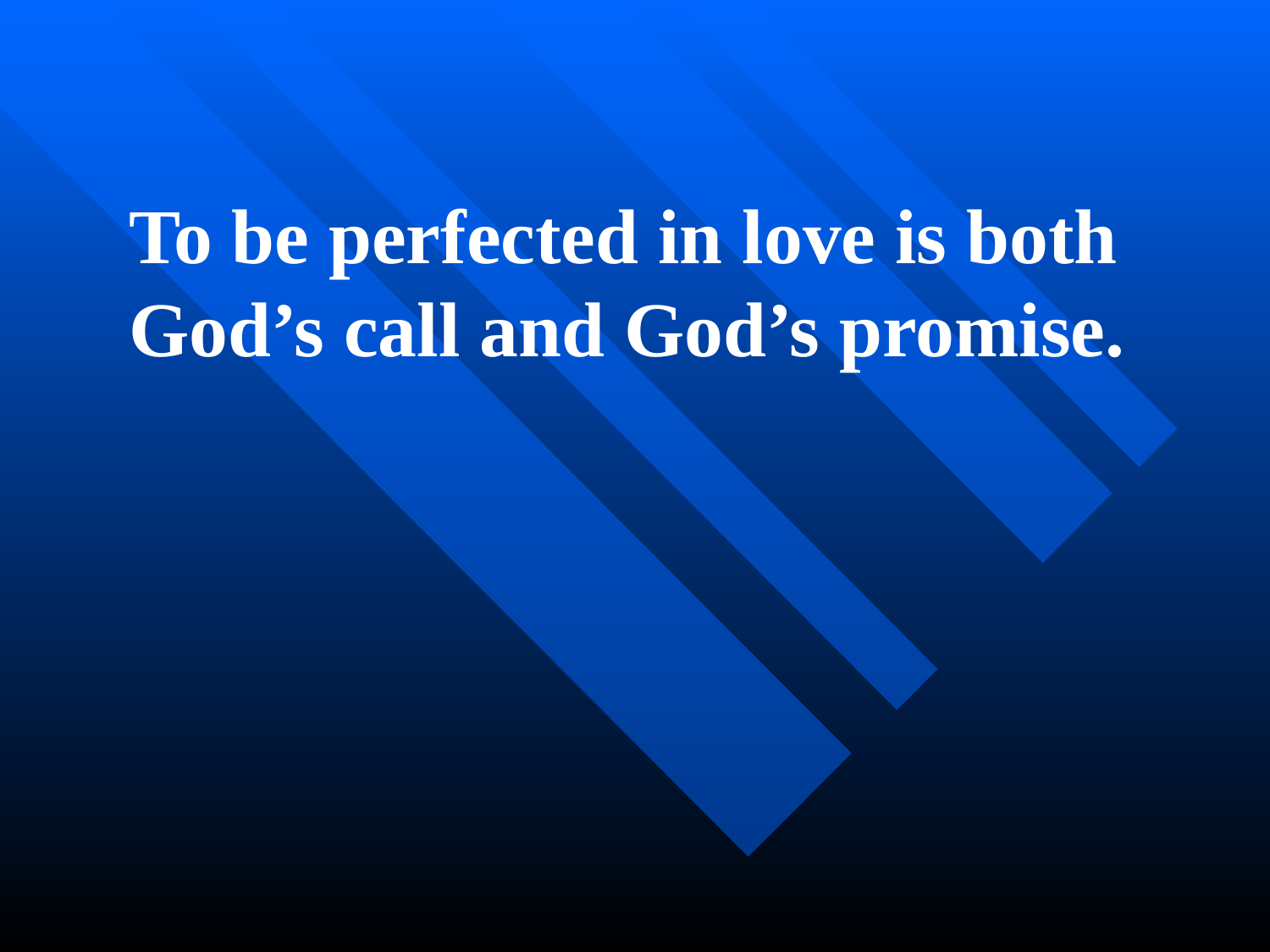

To be perfected in love is both God’s call and God’s promise.